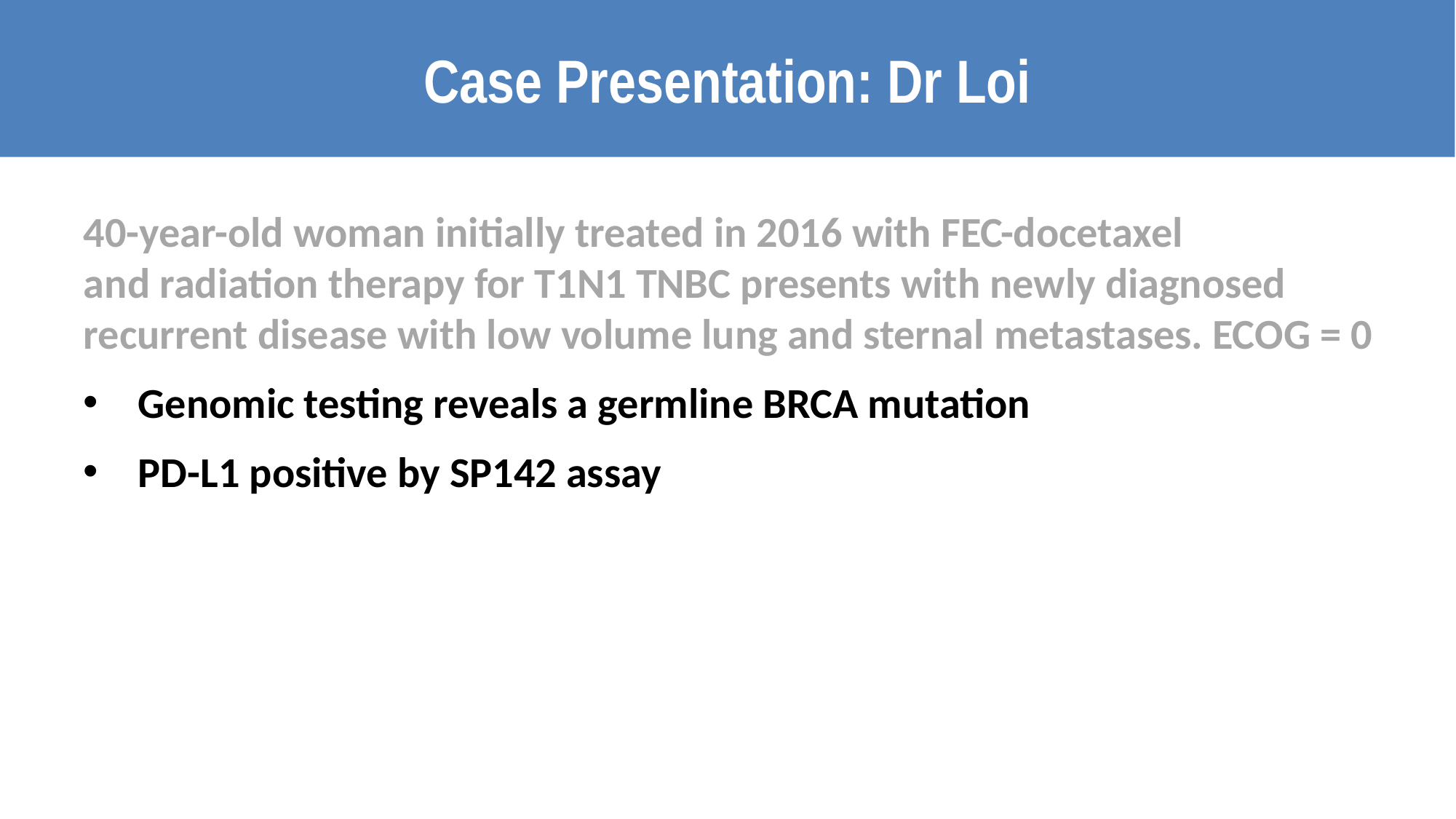

# Case Presentation: Dr Loi
40-year-old woman initially treated in 2016 with FEC-docetaxel
and radiation therapy for T1N1 TNBC presents with newly diagnosed recurrent disease with low volume lung and sternal metastases. ECOG = 0
Genomic testing reveals a germline BRCA mutation
PD-L1 positive by SP142 assay